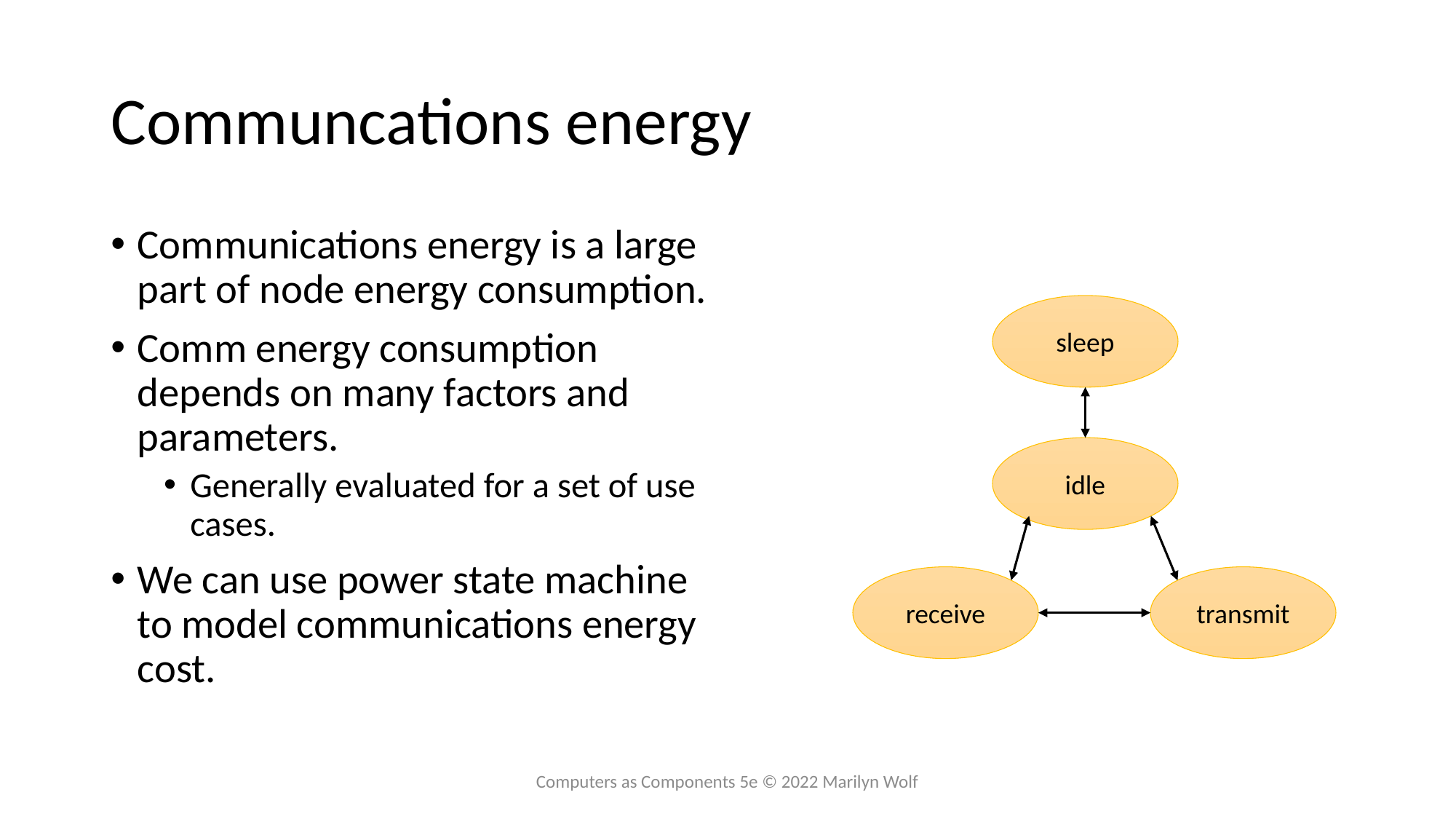

# Communcations energy
Communications energy is a large part of node energy consumption.
Comm energy consumption depends on many factors and parameters.
Generally evaluated for a set of use cases.
We can use power state machine to model communications energy cost.
sleep
idle
receive
transmit
Computers as Components 5e © 2022 Marilyn Wolf